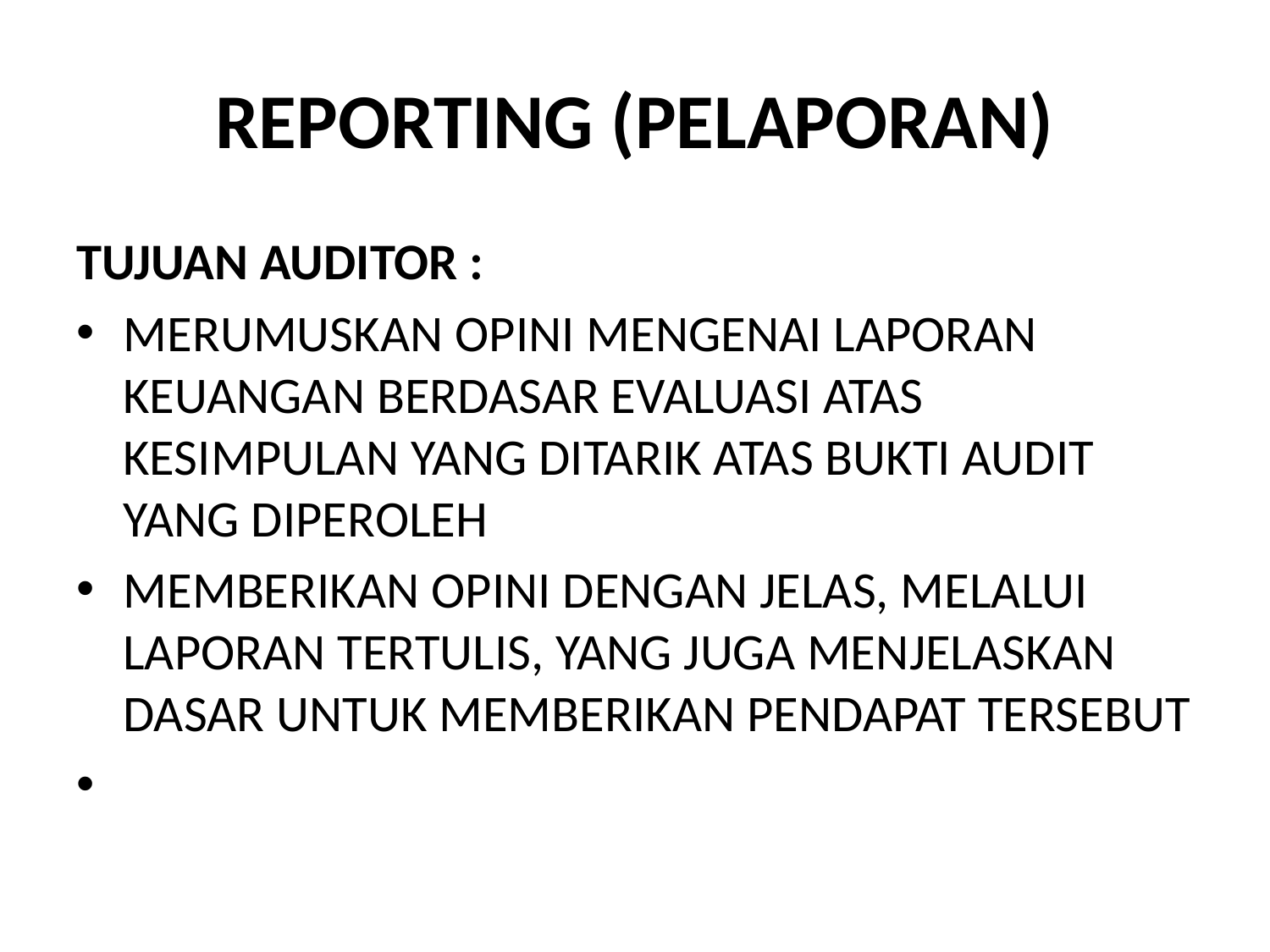

# REPORTING (PELAPORAN)
TUJUAN AUDITOR :
MERUMUSKAN OPINI MENGENAI LAPORAN KEUANGAN BERDASAR EVALUASI ATAS KESIMPULAN YANG DITARIK ATAS BUKTI AUDIT YANG DIPEROLEH
MEMBERIKAN OPINI DENGAN JELAS, MELALUI LAPORAN TERTULIS, YANG JUGA MENJELASKAN DASAR UNTUK MEMBERIKAN PENDAPAT TERSEBUT